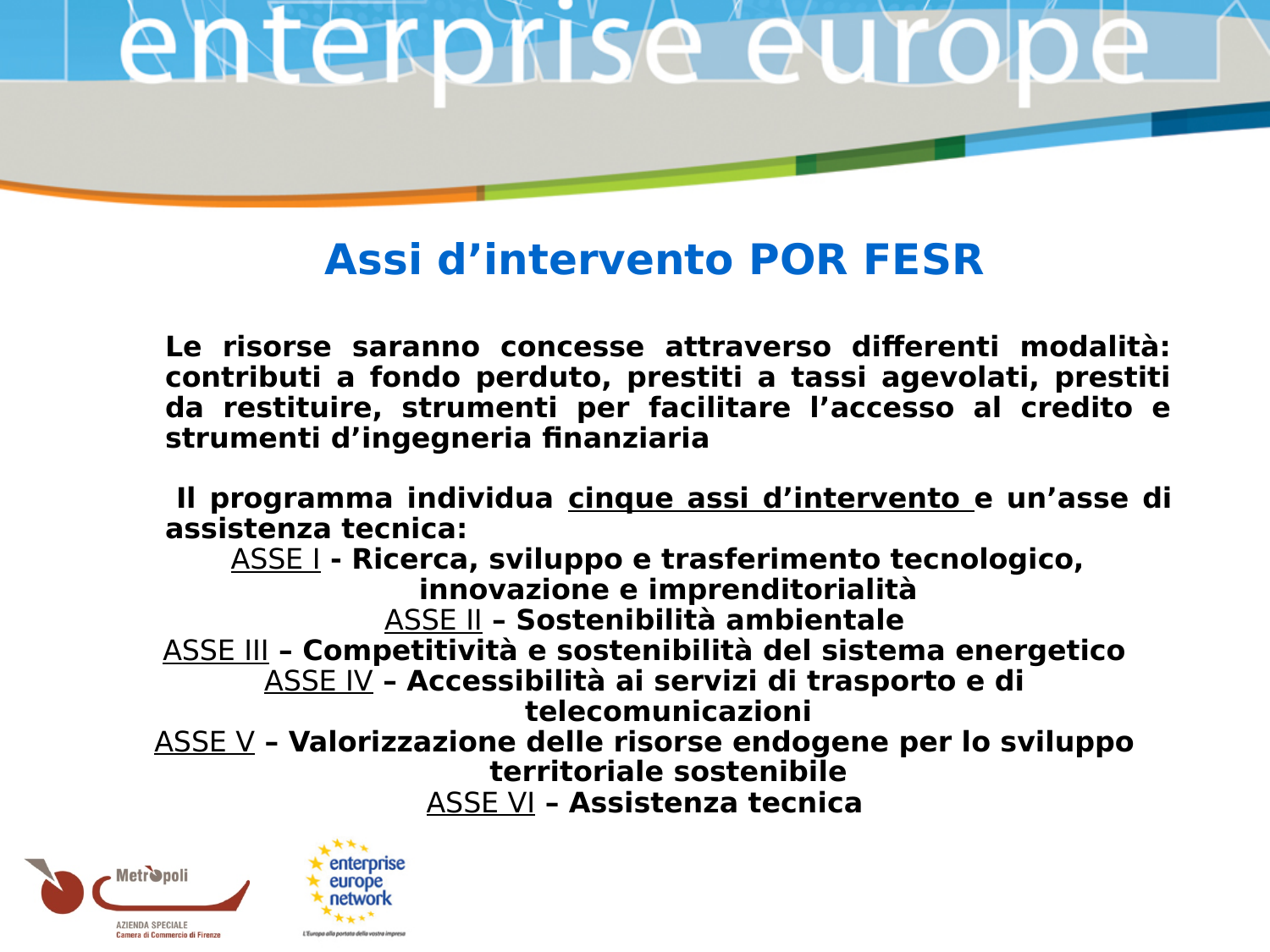

Assi d’intervento POR FESR
	Le risorse saranno concesse attraverso differenti modalità: contributi a fondo perduto, prestiti a tassi agevolati, prestiti da restituire, strumenti per facilitare l’accesso al credito e strumenti d’ingegneria finanziaria

   	Il programma individua cinque assi d’intervento e un’asse di assistenza tecnica:
   ASSE I - Ricerca, sviluppo e trasferimento tecnologico, innovazione e imprenditorialità
ASSE II – Sostenibilità ambientale
ASSE III – Competitività e sostenibilità del sistema energetico
ASSE IV – Accessibilità ai servizi di trasporto e di telecomunicazioni
ASSE V – Valorizzazione delle risorse endogene per lo sviluppo territoriale sostenibile
ASSE VI – Assistenza tecnica